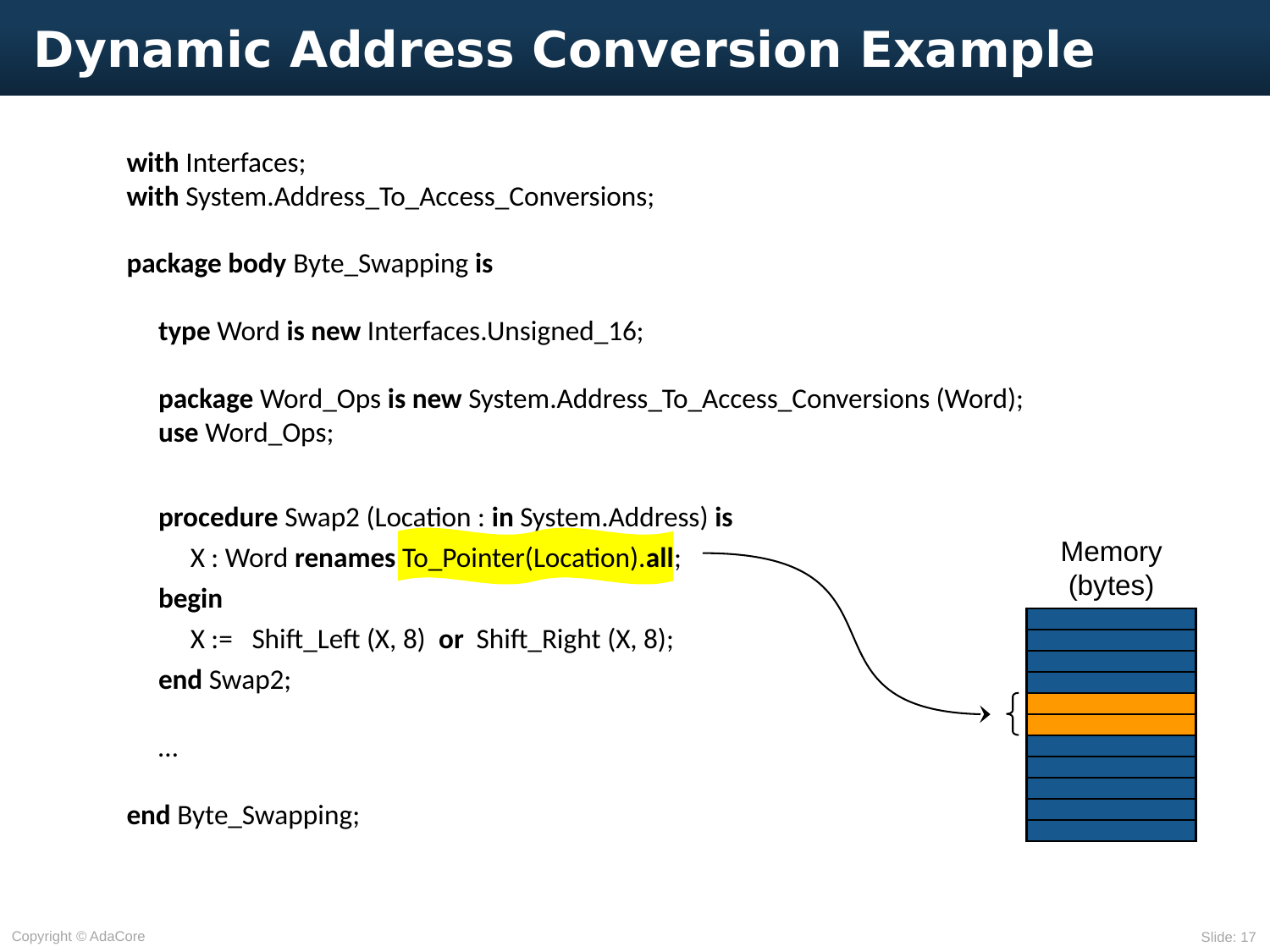

# Dynamic Address Conversion Example
with Interfaces;
with System.Address_To_Access_Conversions;

package body Byte_Swapping is

	type Word is new Interfaces.Unsigned_16;

	package Word_Ops is new System.Address_To_Access_Conversions (Word);
	use Word_Ops;

	procedure Swap2 (Location : in System.Address) is
		X : Word renames To_Pointer(Location).all;
	begin
		X :=	 Shift_Left (X, 8)  or  Shift_Right (X, 8);
	end Swap2;

	…

end Byte_Swapping;

Memory
(bytes)